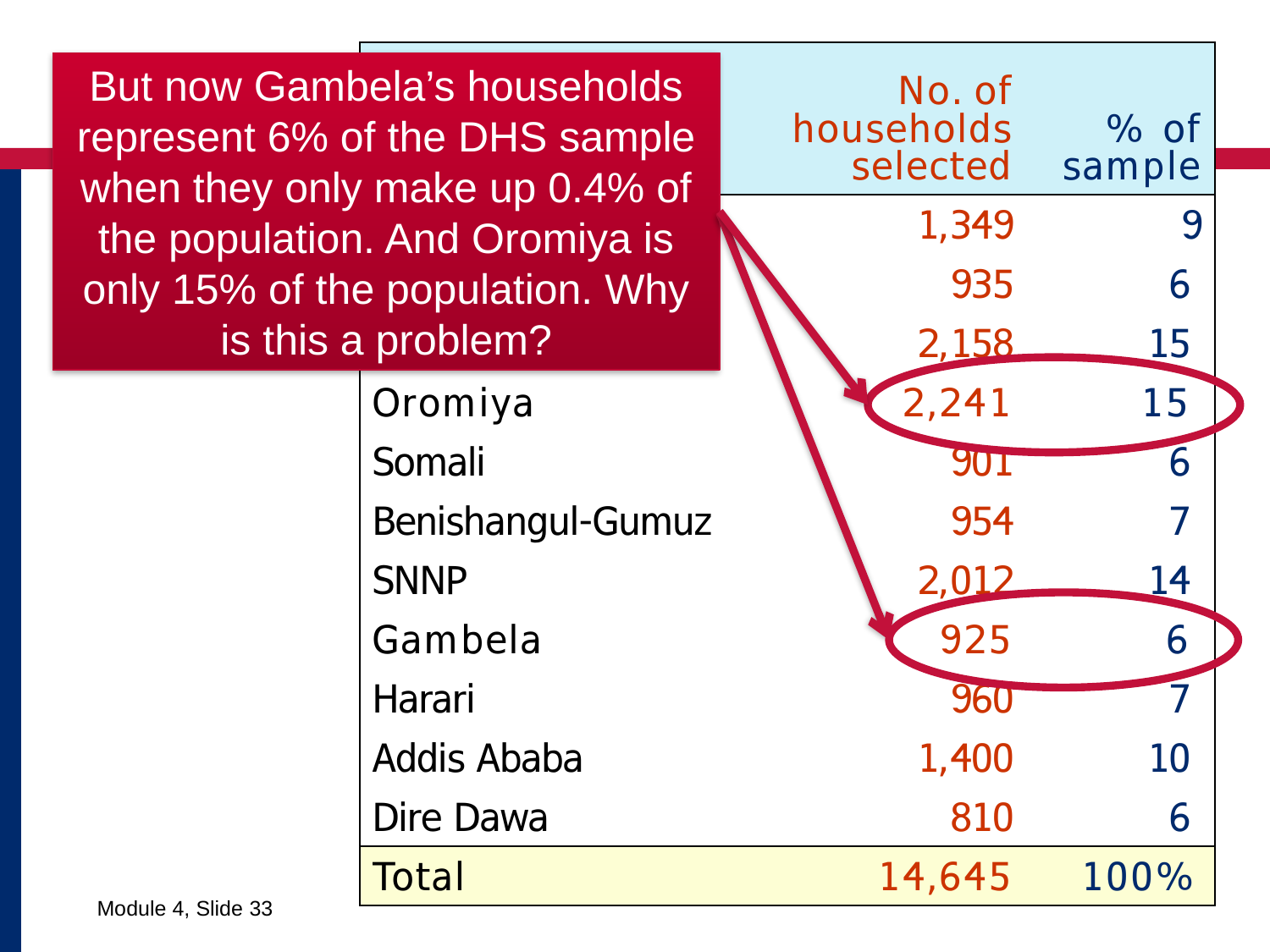

| Region | No. of households selected | % of sample |
| --- | --- | --- |
| Tigray | 1,349 | 9 |
| Affar | 935 | 6 |
| Amhara | 2,158 | 15 |
| Oromiya | 2,241 | 15 |
| Somali | 901 | 6 |
| Benishangul-Gumuz | 954 | 7 |
| SNNP | 2,012 | 14 |
| Gambela | 925 | 6 |
| Harari | 960 | 7 |
| Addis Ababa | 1,400 | 10 |
| Dire Dawa | 810 | 6 |
| Total | 14,645 | 100% |
But now Gambela’s households represent 6% of the DHS sample when they only make up 0.4% of the population. And Oromiya is only 15% of the population. Why is this a problem?

Module 4, Slide 33